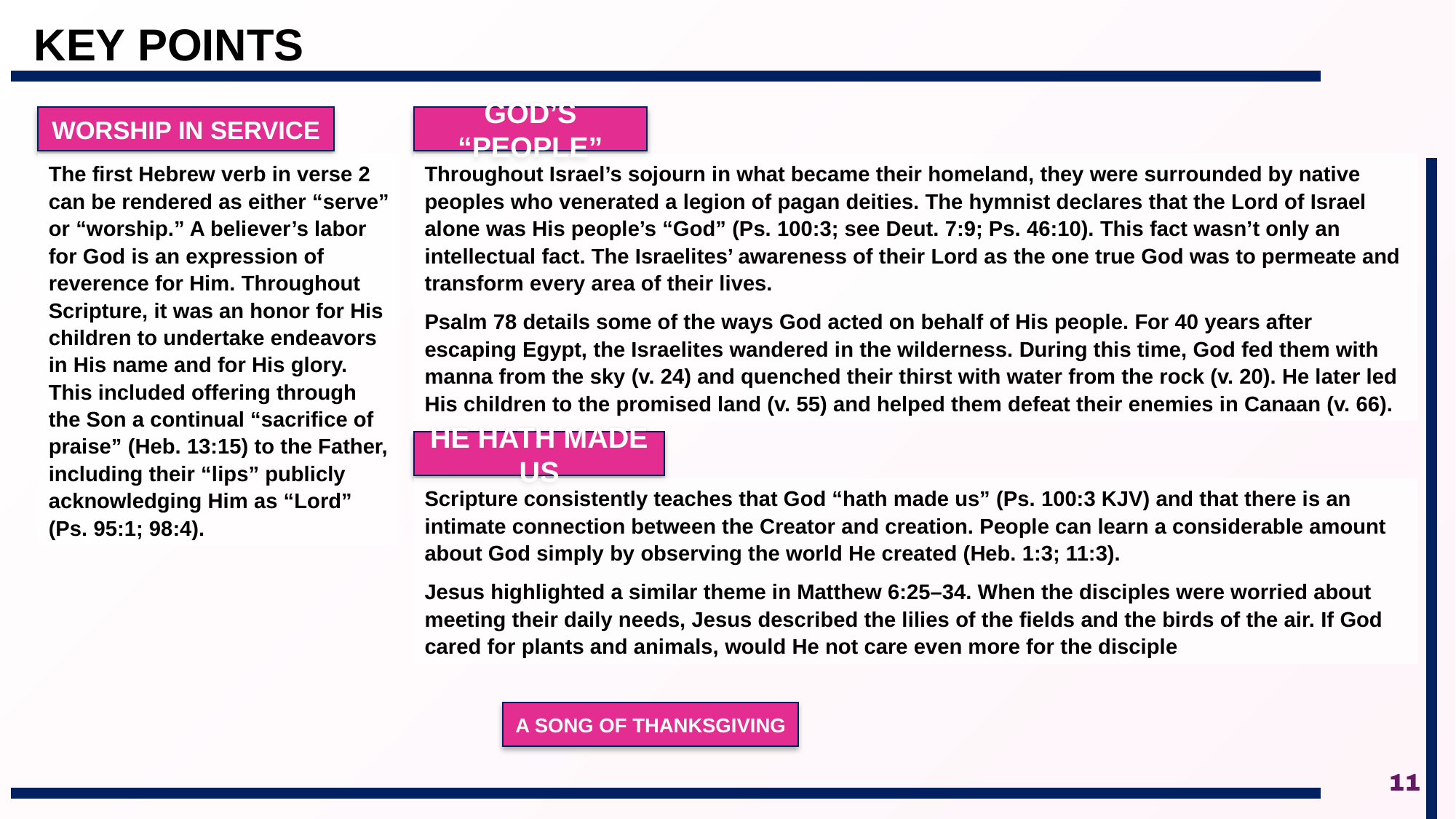

# Key Points
Worship in Service
God’s “People”
The first Hebrew verb in verse 2 can be rendered as either “serve” or “worship.” A believer’s labor for God is an expression of reverence for Him. Throughout Scripture, it was an honor for His children to undertake endeavors in His name and for His glory. This included offering through the Son a continual “sacrifice of praise” (Heb. 13:15) to the Father, including their “lips” publicly acknowledging Him as “Lord” (Ps. 95:1; 98:4).
Throughout Israel’s sojourn in what became their homeland, they were surrounded by native peoples who venerated a legion of pagan deities. The hymnist declares that the Lord of Israel alone was His people’s “God” (Ps. 100:3; see Deut. 7:9; Ps. 46:10). This fact wasn’t only an intellectual fact. The Israelites’ awareness of their Lord as the one true God was to permeate and transform every area of their lives.

Psalm 78 details some of the ways God acted on behalf of His people. For 40 years after escaping Egypt, the Israelites wandered in the wilderness. During this time, God fed them with manna from the sky (v. 24) and quenched their thirst with water from the rock (v. 20). He later led His children to the promised land (v. 55) and helped them defeat their enemies in Canaan (v. 66).
He Hath Made Us
Scripture consistently teaches that God “hath made us” (Ps. 100:3 KJV) and that there is an intimate connection between the Creator and creation. People can learn a considerable amount about God simply by observing the world He created (Heb. 1:3; 11:3).

Jesus highlighted a similar theme in Matthew 6:25–34. When the disciples were worried about meeting their daily needs, Jesus described the lilies of the fields and the birds of the air. If God cared for plants and animals, would He not care even more for the disciple
A Song of Thanksgiving
11